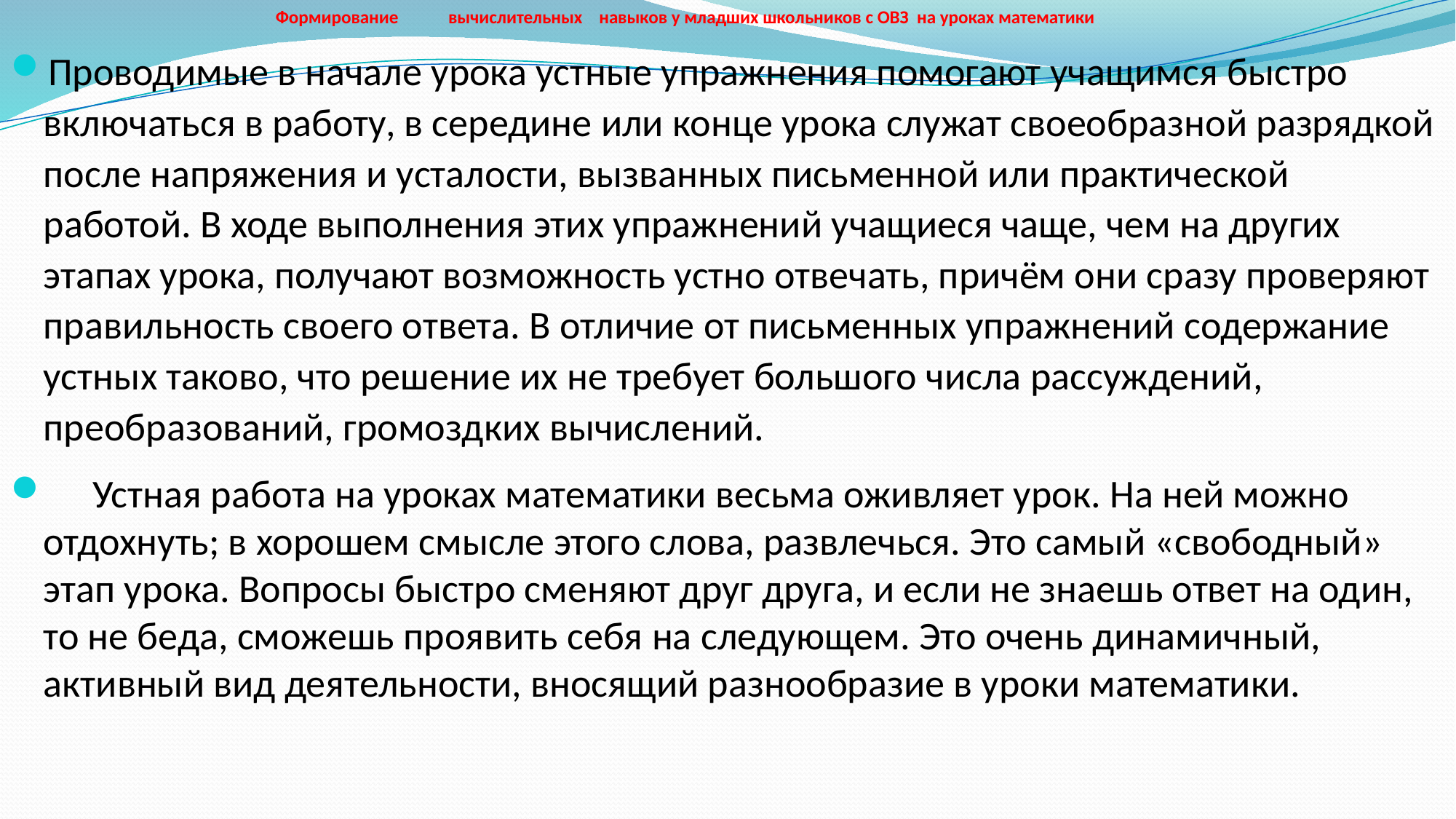

# Формирование            вычислительных    навыков у младших школьников с ОВЗ  на уроках математики
Проводимые в начале урока устные упражнения помогают учащимся быстро включаться в работу, в середине или конце урока служат своеобразной разрядкой после напряжения и усталости, вызванных письменной или практической работой. В ходе выполнения этих упражнений учащиеся чаще, чем на других этапах урока, получают возможность устно отвечать, причём они сразу проверяют правильность своего ответа. В отличие от письменных упражнений содержание устных таково, что решение их не требует большого числа рассуждений, преобразований, громоздких вычислений.
     Устная работа на уроках математики весьма оживляет урок. На ней можно отдохнуть; в хорошем смысле этого слова, развлечься. Это самый «свободный» этап урока. Вопросы быстро сменяют друг друга, и если не знаешь ответ на один, то не беда, сможешь проявить себя на следующем. Это очень динамичный, активный вид деятельности, вносящий разнообразие в уроки математики.